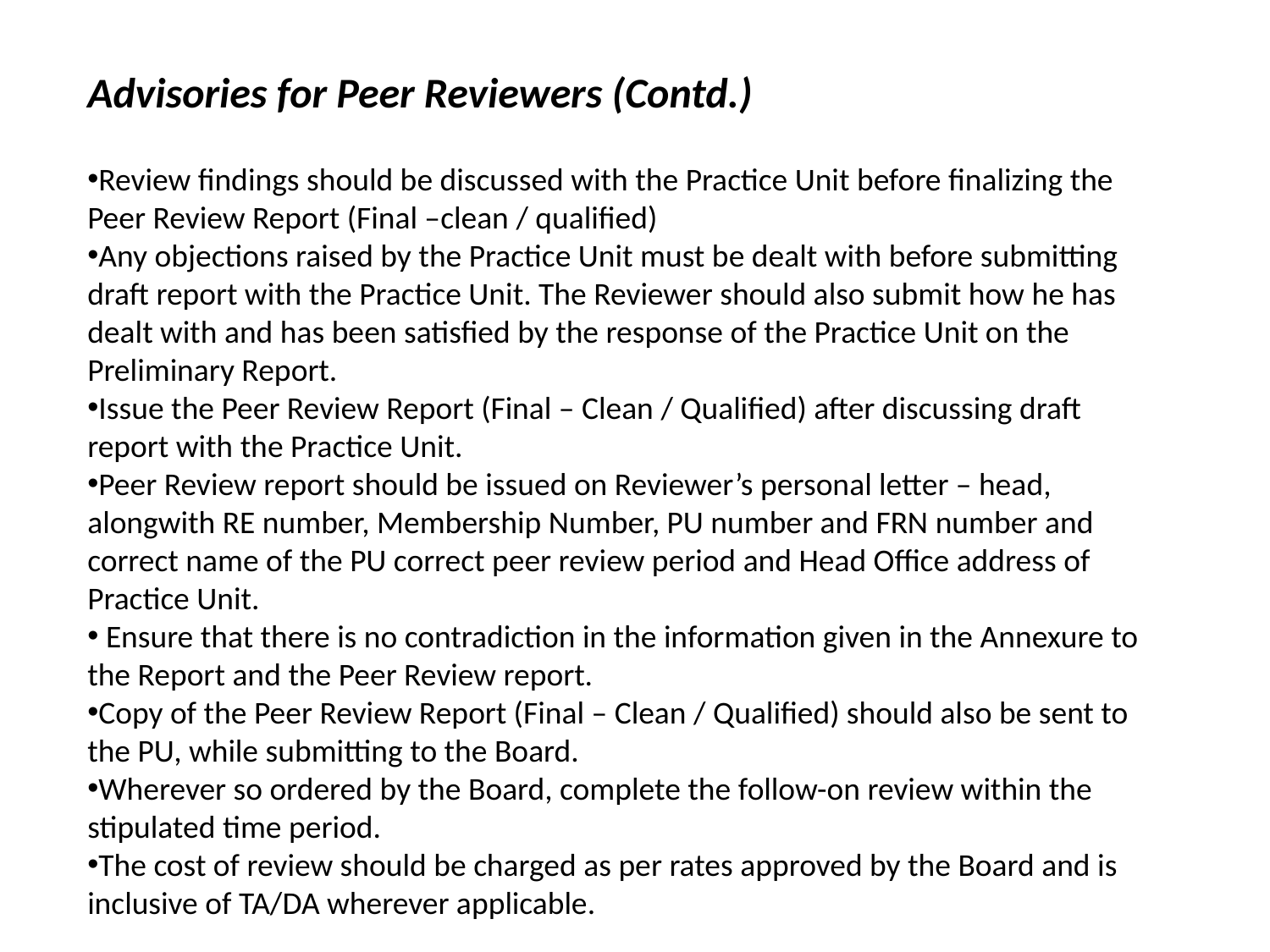

Advisories for Peer Reviewers (Contd.)

Review findings should be discussed with the Practice Unit before finalizing the Peer Review Report (Final –clean / qualified)
Any objections raised by the Practice Unit must be dealt with before submitting draft report with the Practice Unit. The Reviewer should also submit how he has dealt with and has been satisfied by the response of the Practice Unit on the Preliminary Report.
Issue the Peer Review Report (Final – Clean / Qualified) after discussing draft report with the Practice Unit.
Peer Review report should be issued on Reviewer’s personal letter – head, alongwith RE number, Membership Number, PU number and FRN number and correct name of the PU correct peer review period and Head Office address of Practice Unit.
 Ensure that there is no contradiction in the information given in the Annexure to the Report and the Peer Review report.
Copy of the Peer Review Report (Final – Clean / Qualified) should also be sent to the PU, while submitting to the Board.
Wherever so ordered by the Board, complete the follow-on review within the stipulated time period.
The cost of review should be charged as per rates approved by the Board and is inclusive of TA/DA wherever applicable.